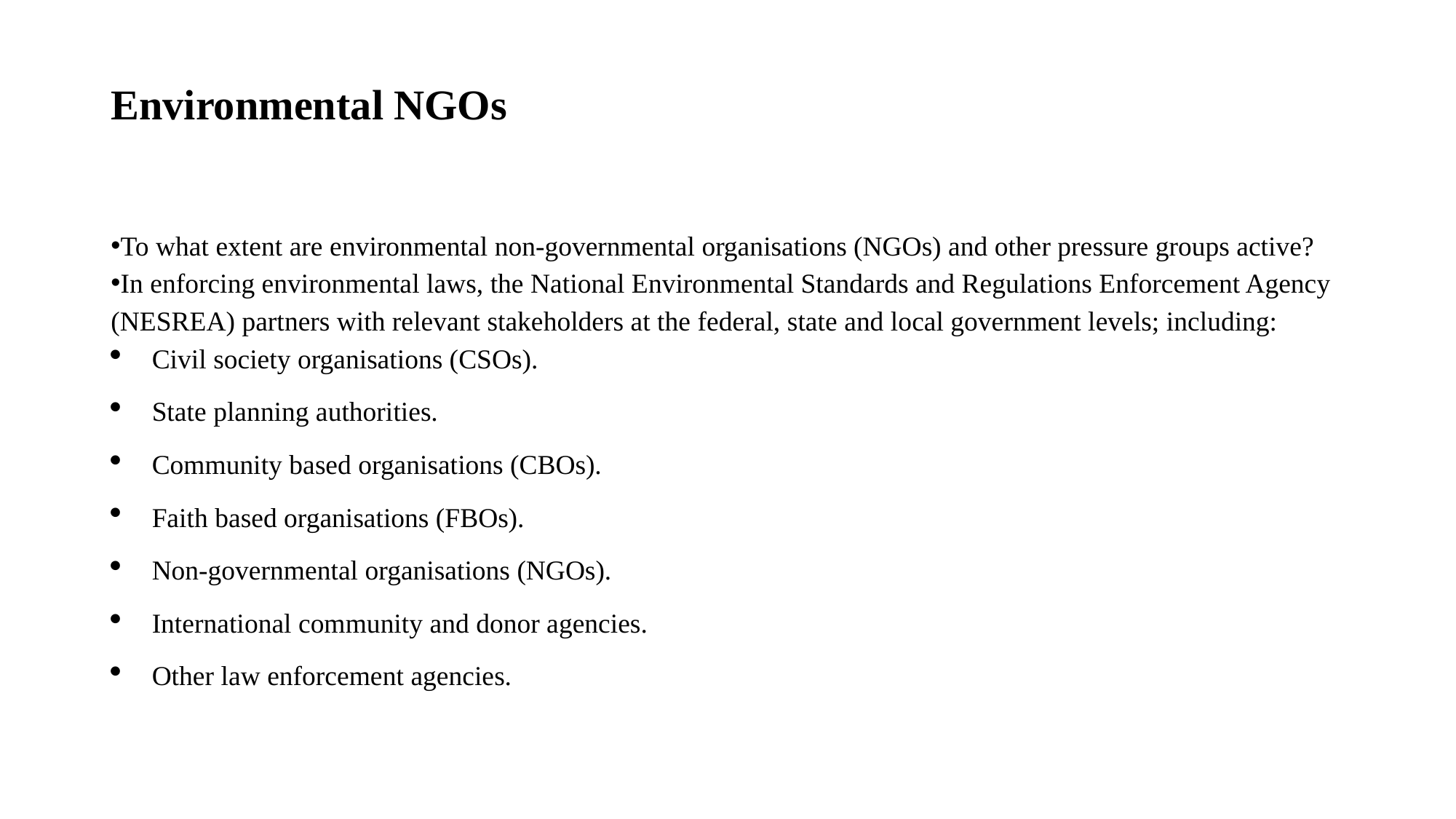

# Environmental NGOs
To what extent are environmental non-governmental organisations (NGOs) and other pressure groups active?
In enforcing environmental laws, the National Environmental Standards and Regulations Enforcement Agency (NESREA) partners with relevant stakeholders at the federal, state and local government levels; including:
Civil society organisations (CSOs).
State planning authorities.
Community based organisations (CBOs).
Faith based organisations (FBOs).
Non-governmental organisations (NGOs).
International community and donor agencies.
Other law enforcement agencies.